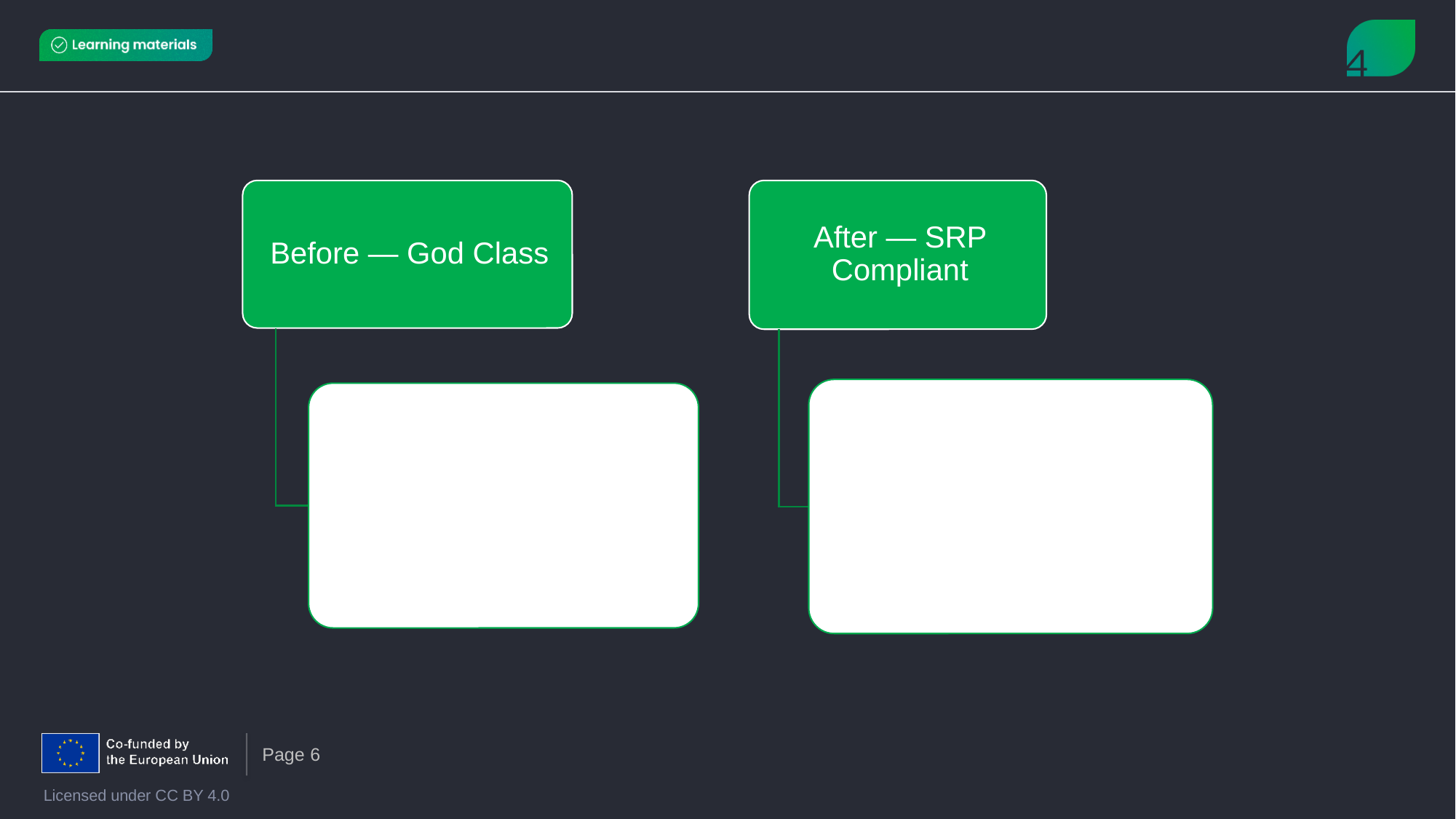

Before — God Class
The Monolith Anti-Pattern
A "God Class" loads everything into memory just to execute one operation. It carries unused dependencies, inflated object graphs, and redundant state — consuming upwards of 1 GB RAM for a single request path.
After — SRP Compliant
Small, Focused Services
SRP-compliant components load only what they need. Smaller, bounded services with single responsibilities consume as little as 50 MB RAM per service instance — a 20x reduction in memory footprint.